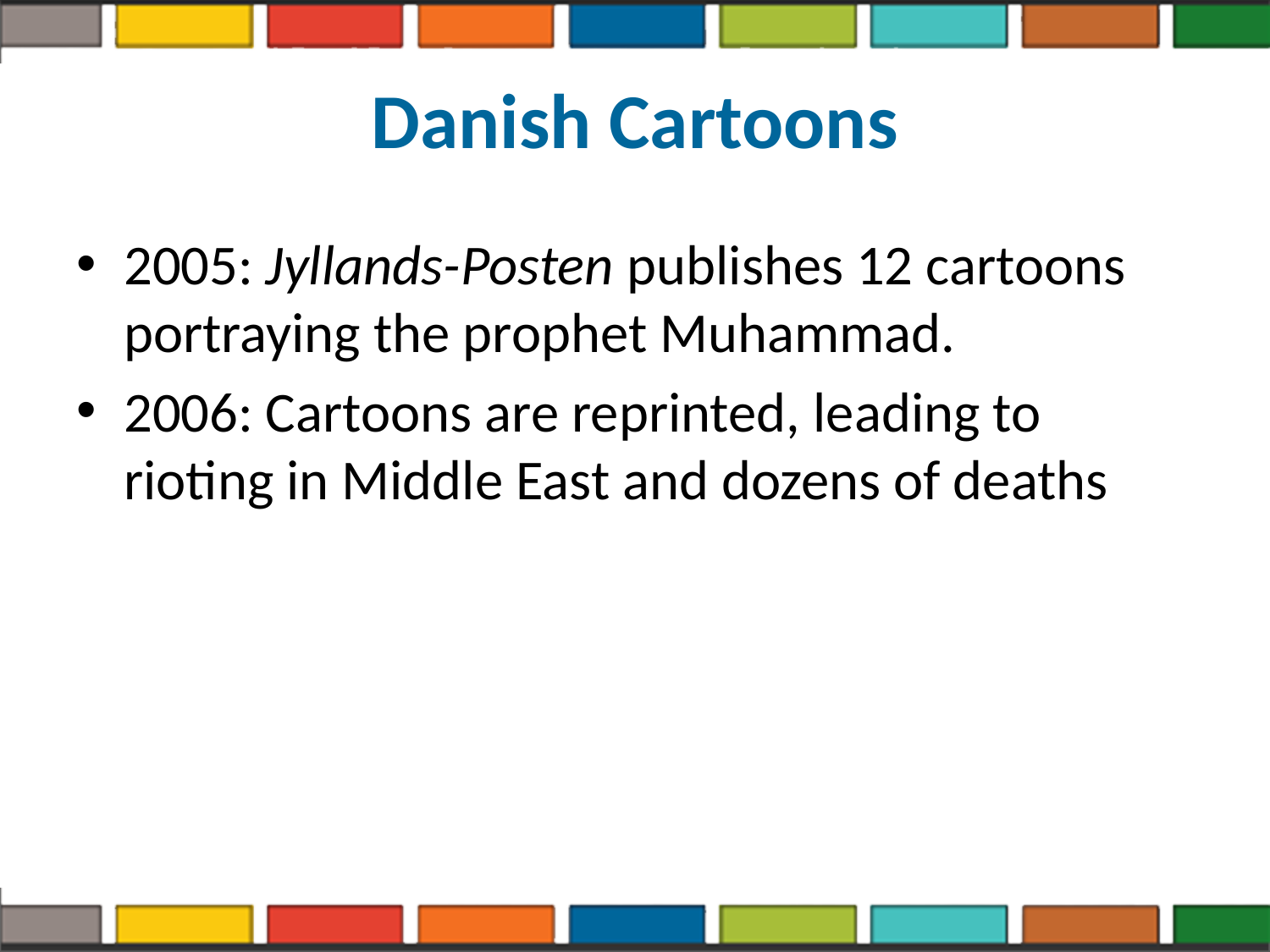

# Danish Cartoons
2005: Jyllands-Posten publishes 12 cartoons portraying the prophet Muhammad.
2006: Cartoons are reprinted, leading to rioting in Middle East and dozens of deaths